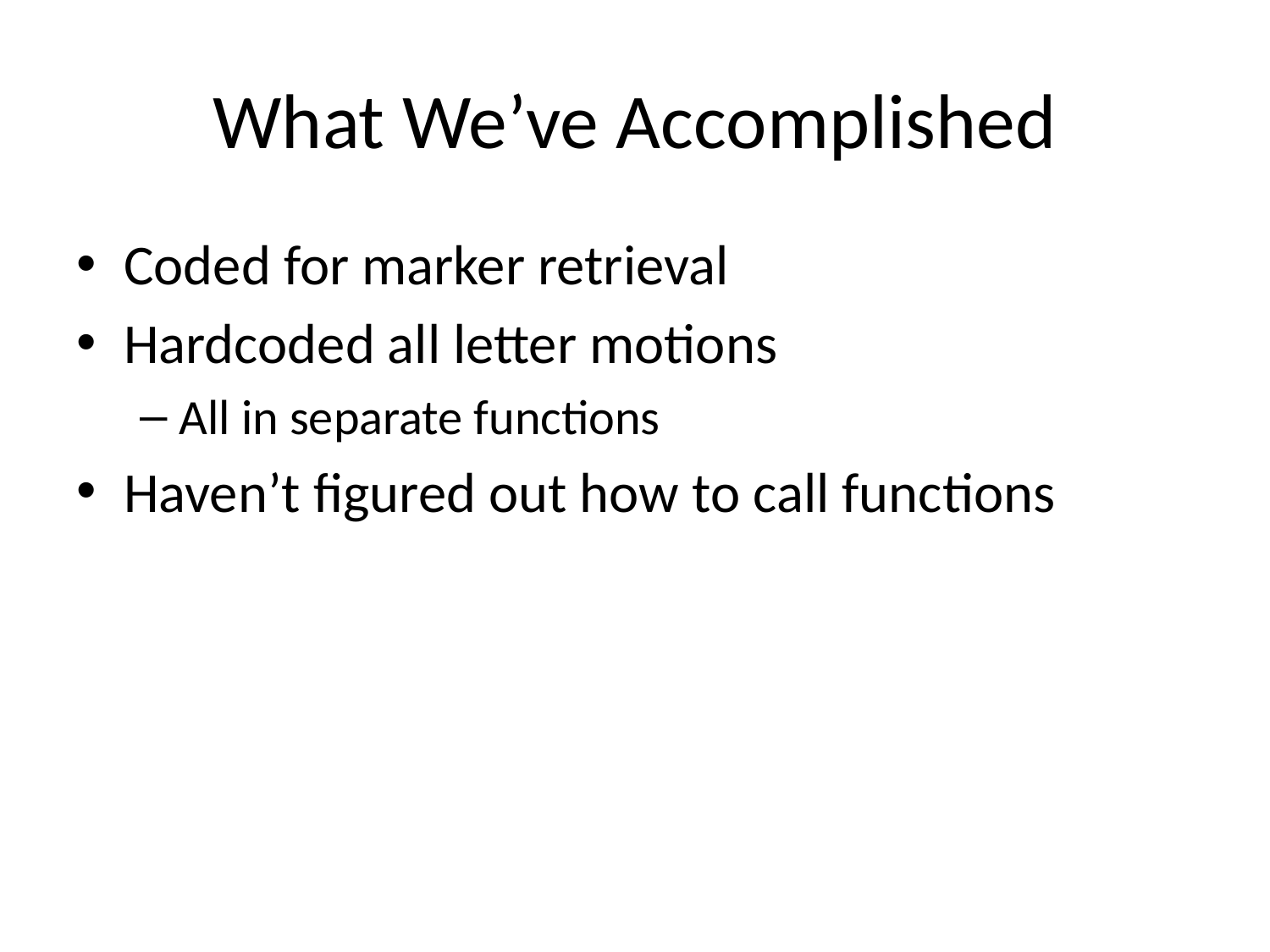

# What We’ve Accomplished
Coded for marker retrieval
Hardcoded all letter motions
All in separate functions
Haven’t figured out how to call functions